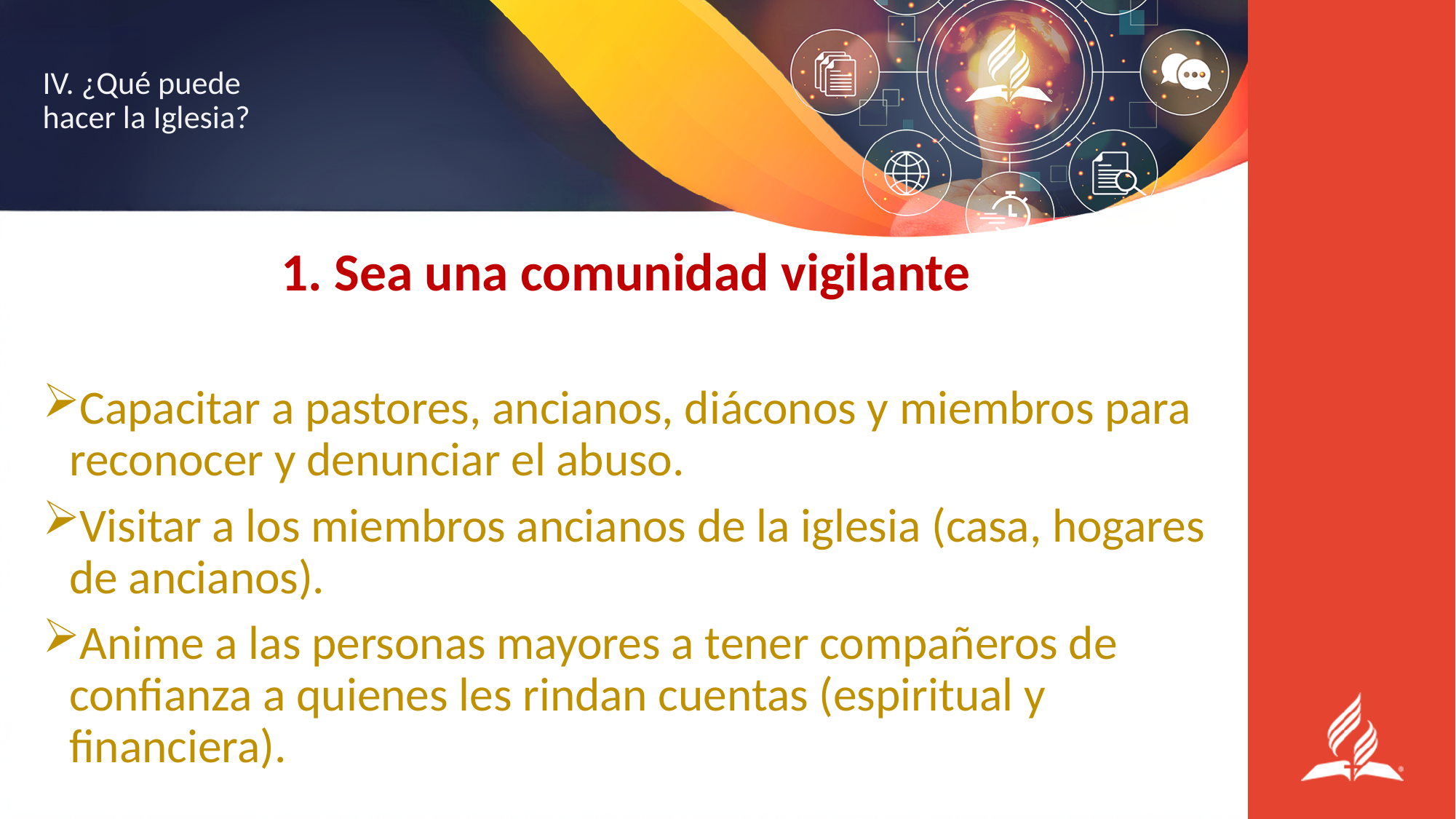

# IV. ¿Qué puede hacer la Iglesia?
1. Sea una comunidad vigilante

Capacitar a pastores, ancianos, diáconos y miembros para reconocer y denunciar el abuso.
Visitar a los miembros ancianos de la iglesia (casa, hogares de ancianos).
Anime a las personas mayores a tener compañeros de confianza a quienes les rindan cuentas (espiritual y financiera).